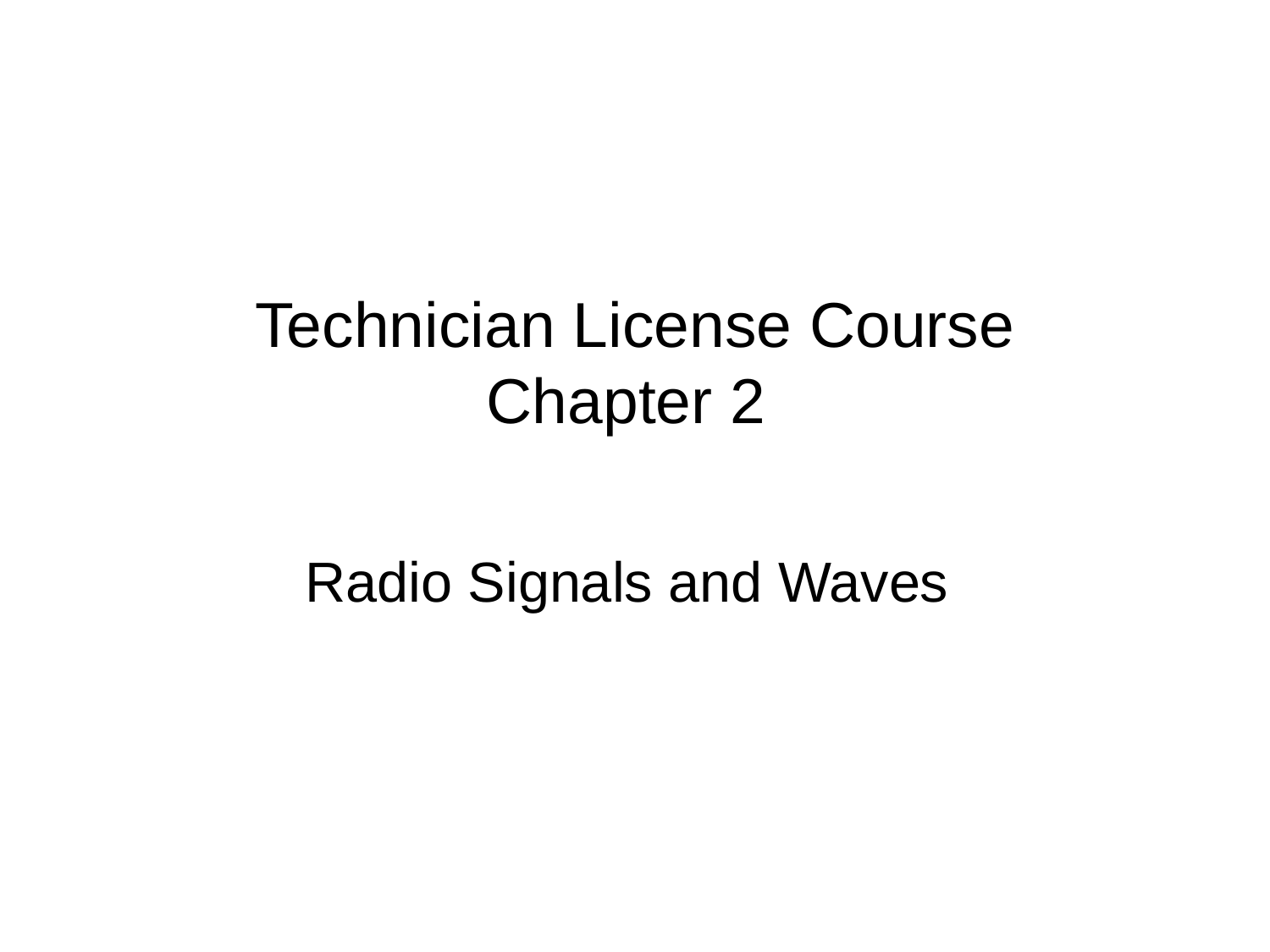

Technician License Course
Chapter 2
Radio Signals and Waves